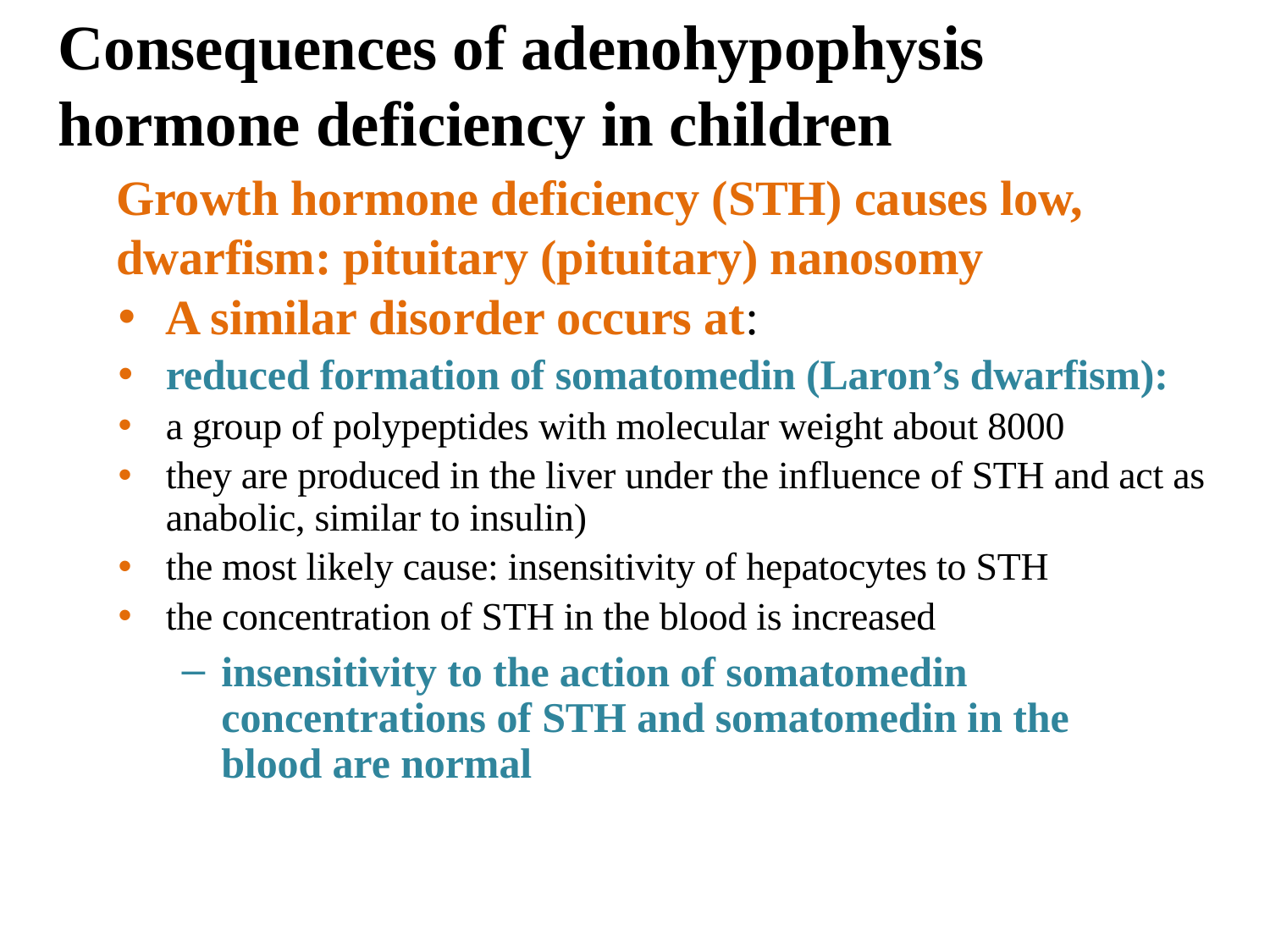

# Consequences of adenohypophysis hormone deficiency in children

Growth hormone deficiency (STH) causes low, dwarfism: pituitary (pituitary) nanosomy
A similar disorder occurs at:
reduced formation of somatomedin (Laron’s dwarfism):
a group of polypeptides with molecular weight about 8000
they are produced in the liver under the influence of STH and act as anabolic, similar to insulin)
the most likely cause: insensitivity of hepatocytes to STH
the concentration of STH in the blood is increased
insensitivity to the action of somatomedin concentrations of STH and somatomedin in the blood are normal